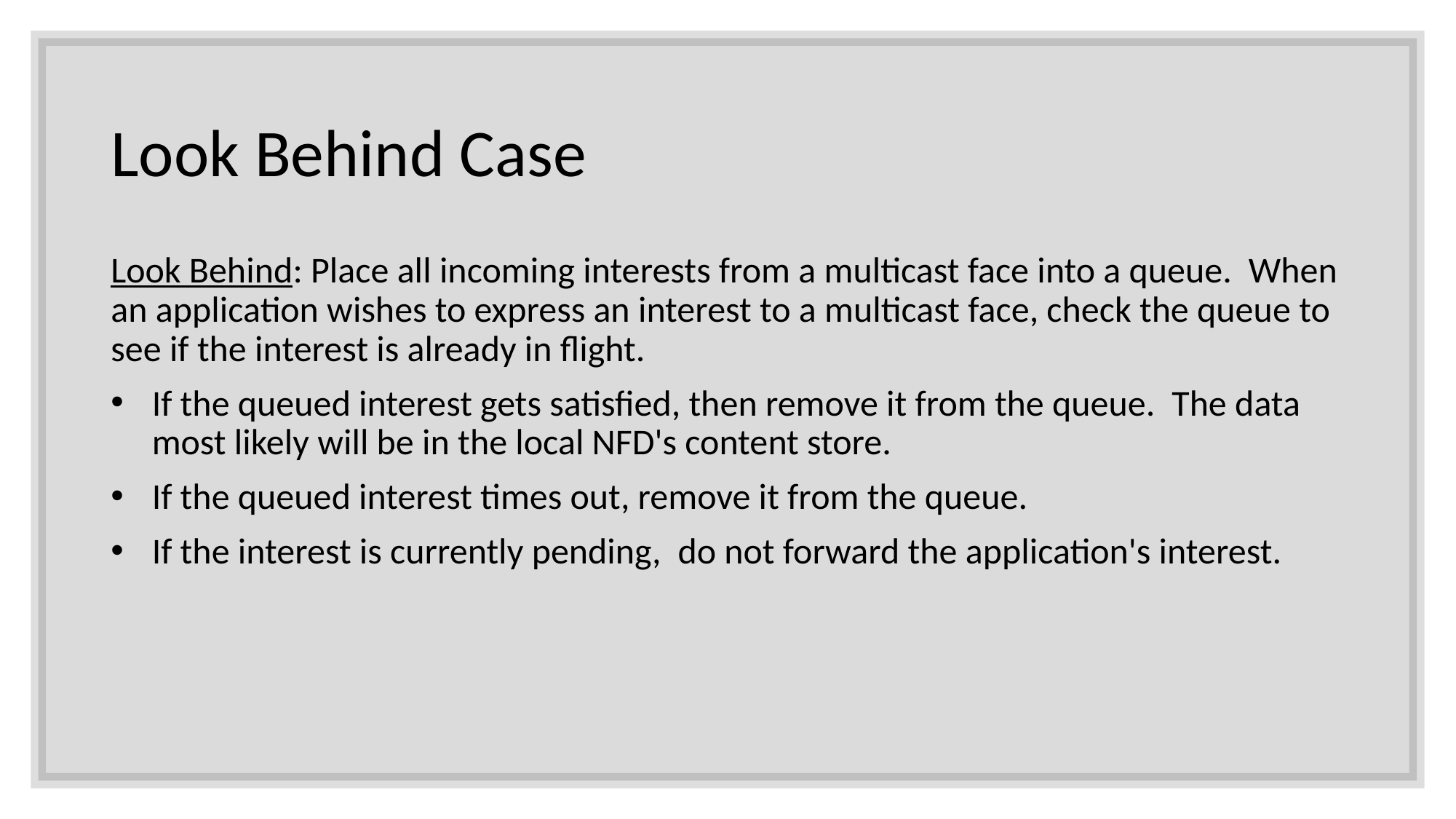

# Look Behind Case
Look Behind: Place all incoming interests from a multicast face into a queue.  When an application wishes to express an interest to a multicast face, check the queue to see if the interest is already in flight.
If the queued interest gets satisfied, then remove it from the queue.  The data most likely will be in the local NFD's content store.
If the queued interest times out, remove it from the queue.
If the interest is currently pending,  do not forward the application's interest.